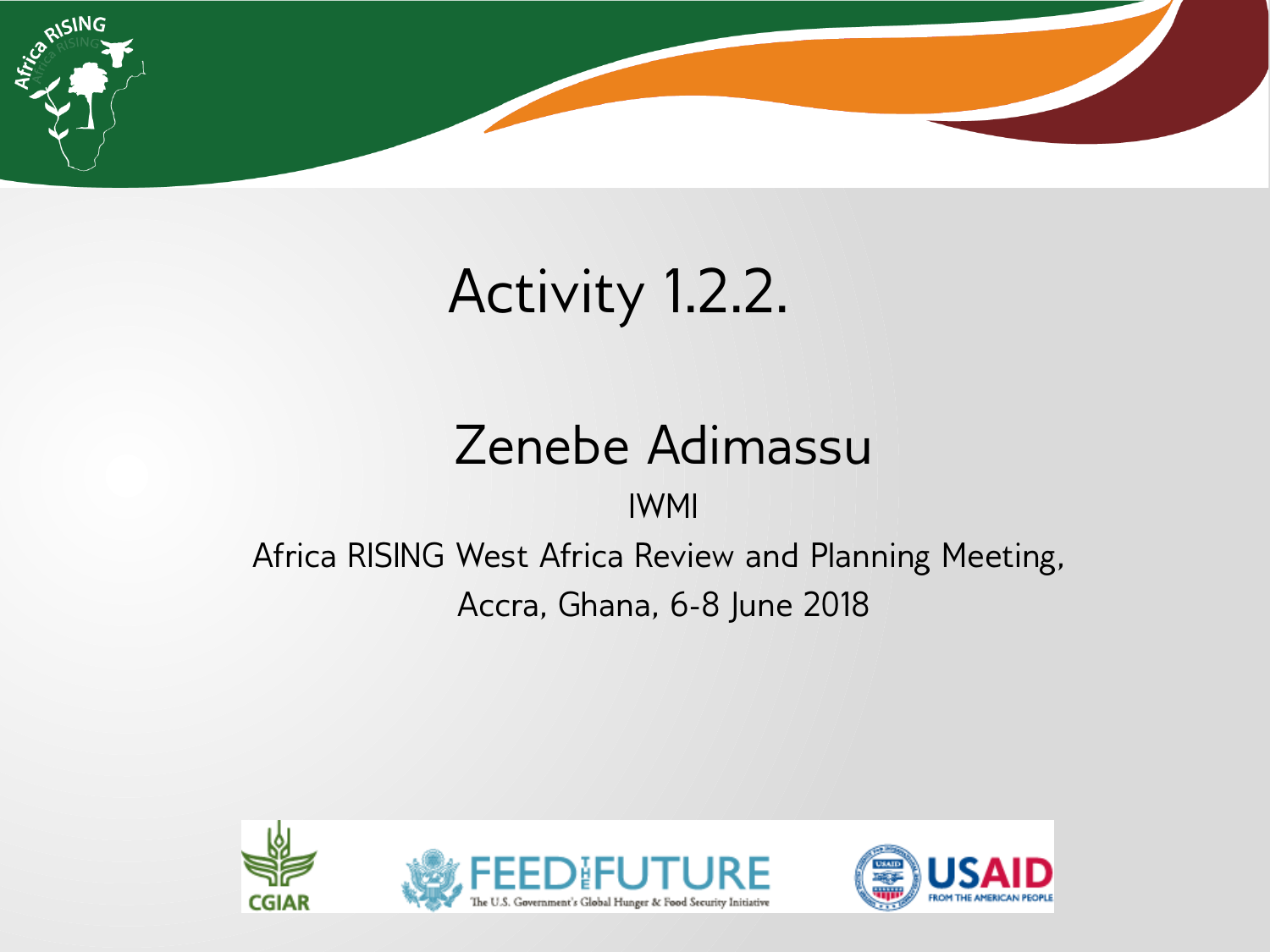

Activity 1.2.2.

Zenebe Adimassu
IWMI
Africa RISING West Africa Review and Planning Meeting,
Accra, Ghana, 6-8 June 2018